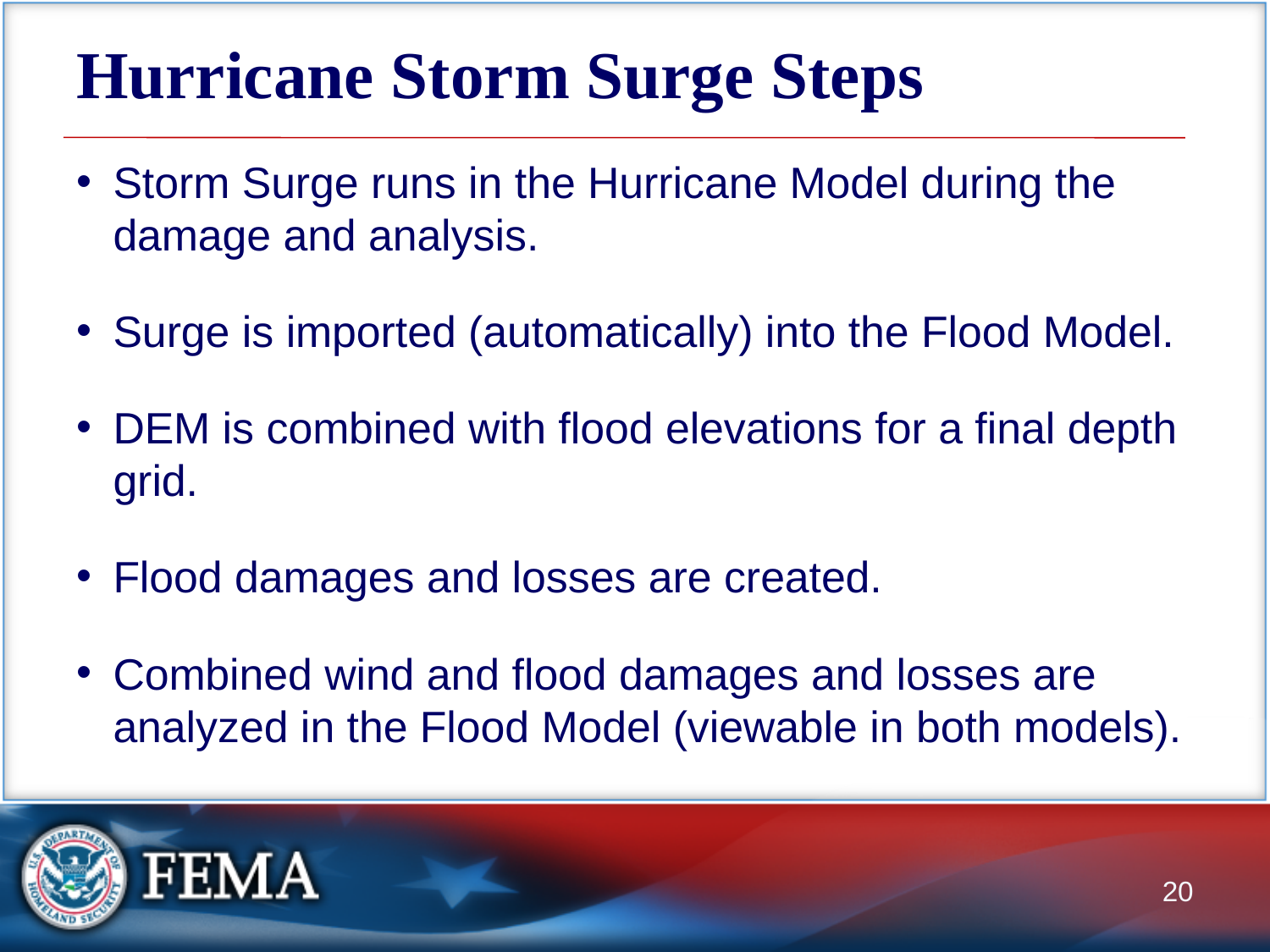

# Hurricane Storm Surge Steps
Storm Surge runs in the Hurricane Model during the damage and analysis.
Surge is imported (automatically) into the Flood Model.
DEM is combined with flood elevations for a final depth grid.
Flood damages and losses are created.
Combined wind and flood damages and losses are analyzed in the Flood Model (viewable in both models).
20